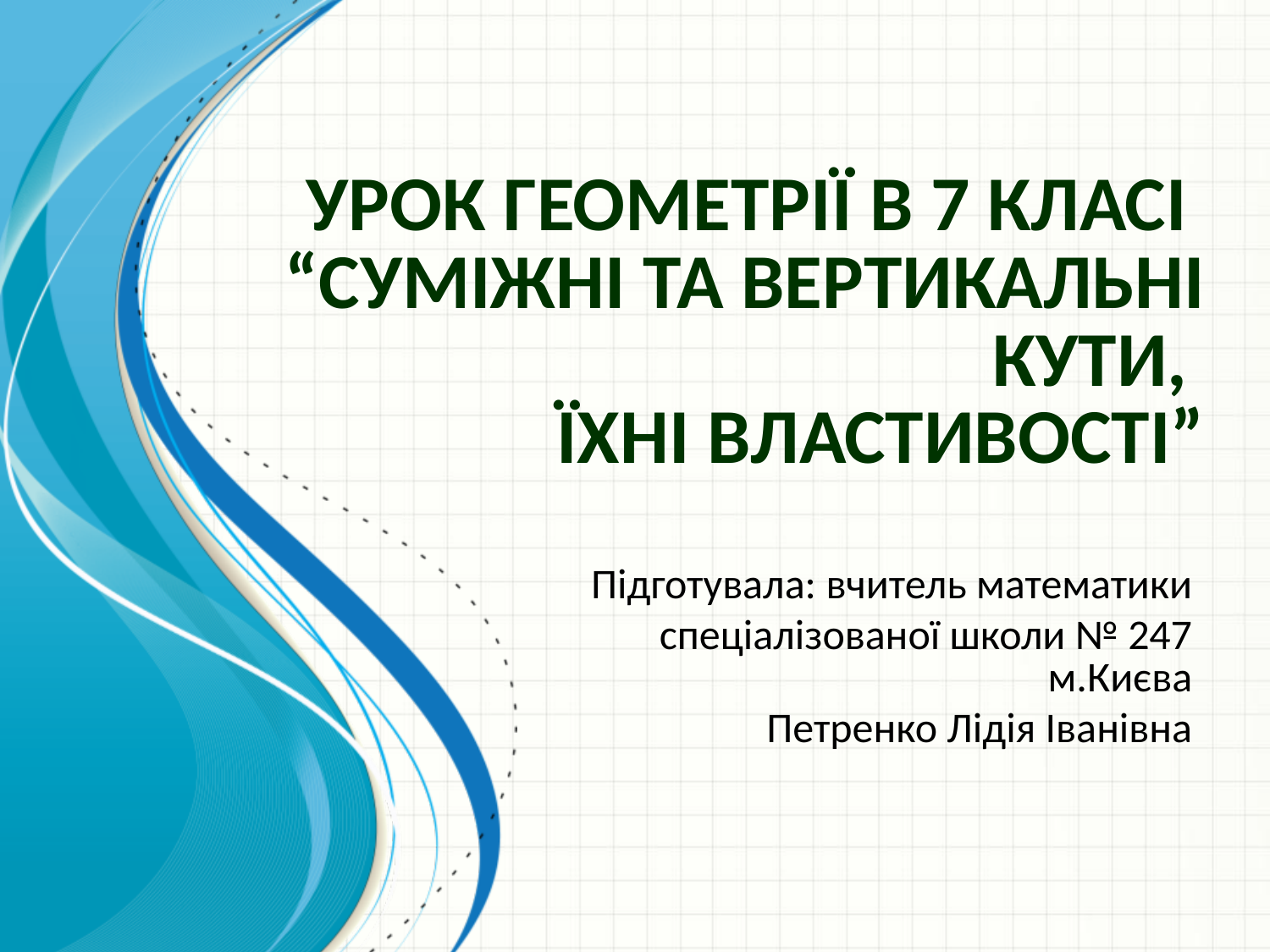

# Урок геометрії в 7 класі “Суміжні та вертикальні кути, їхні властивості”
Підготувала: вчитель математики
спеціалізованої школи № 247 м.Києва
Петренко Лідія Іванівна